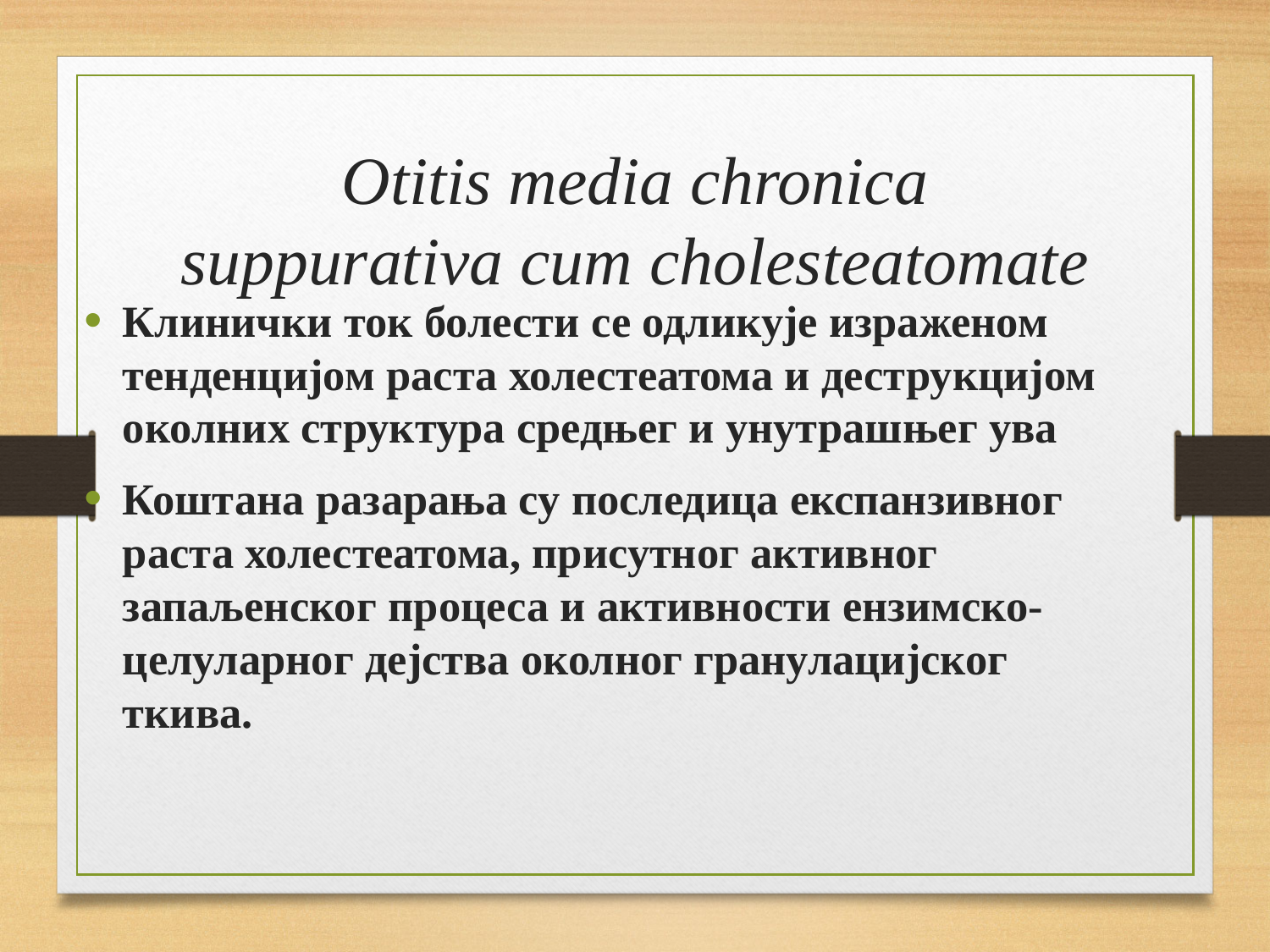

# Otitis media chronica suppurativa cum cholesteatomate
Клинички ток болести се одликује израженом тенденцијом раста холестеатома и деструкцијом околних структура средњег и унутрашњег ува
Коштана разарања су последица експанзивног раста холестеатома, присутног активног запаљенског процеса и активности ензимско-целуларног дејства околног гранулацијског ткива.